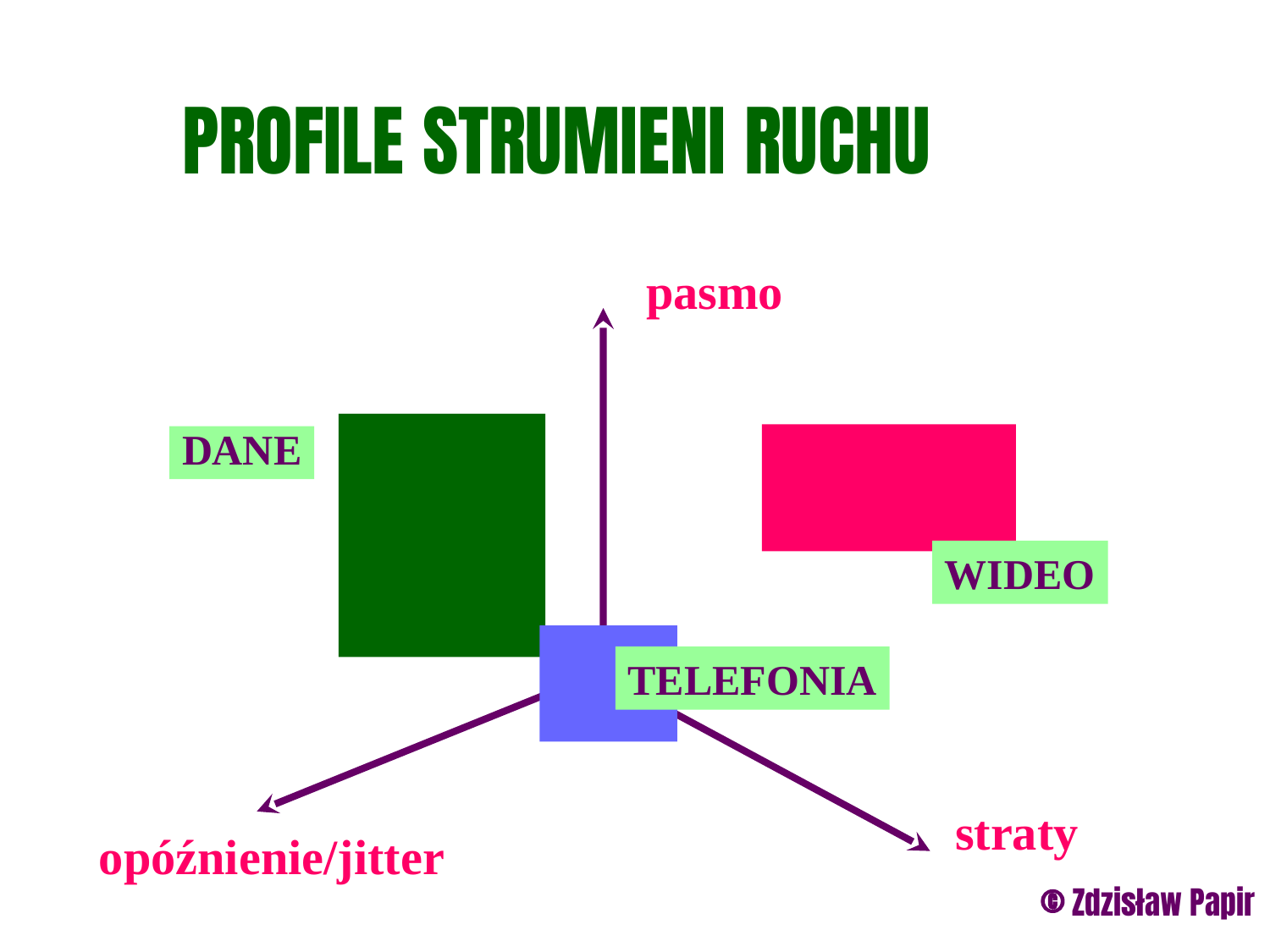

# PROFILE STRUMIENI RUCHU
pasmo

DANE
WIDEO

TELEFONIA
straty
opóźnienie/jitter
© Zdzisław Papir